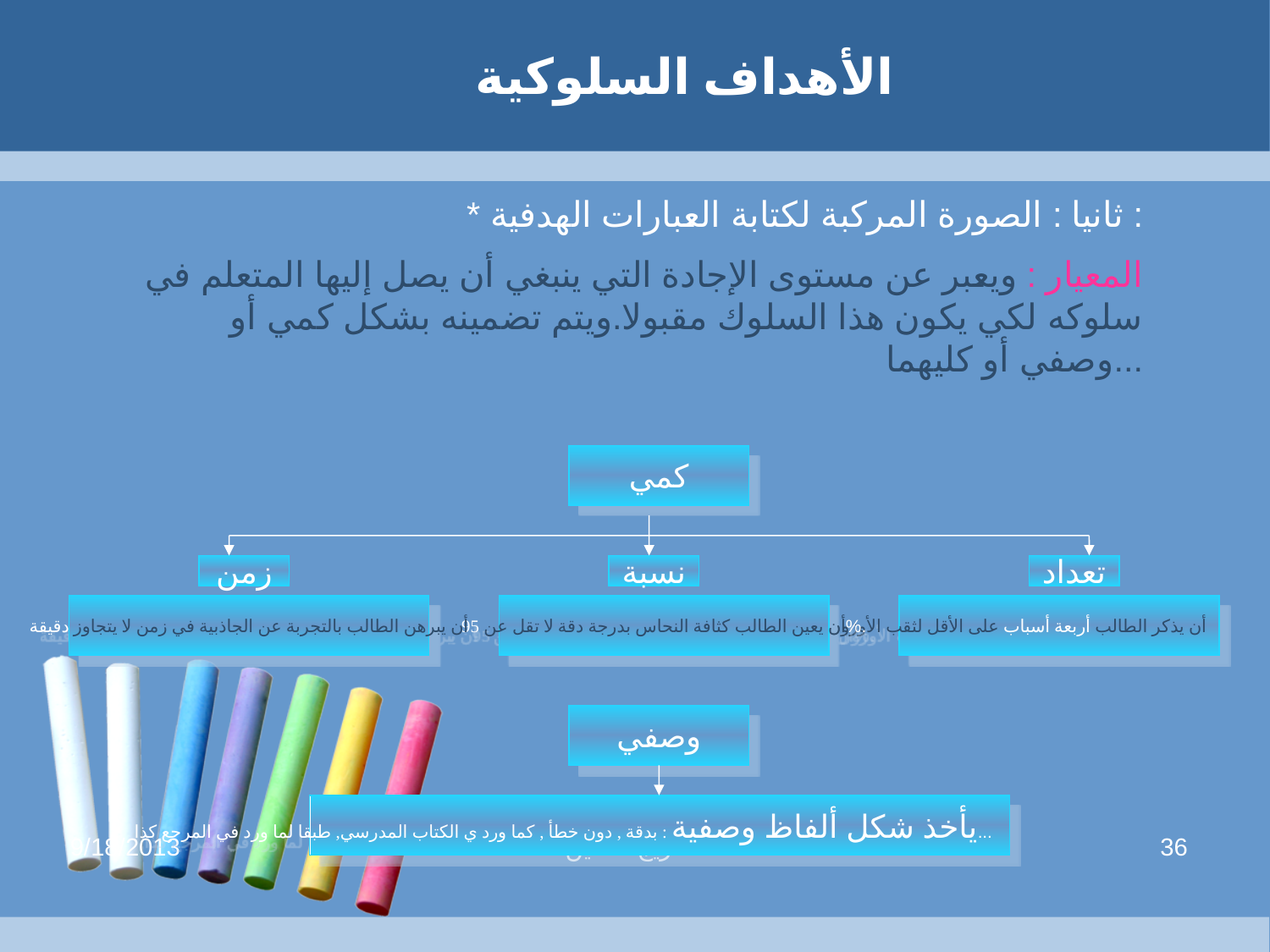

الأهداف السلوكية

* ثانيا : الصورة المركبة لكتابة العبارات الهدفية :
المعيار : ويعبر عن مستوى الإجادة التي ينبغي أن يصل إليها المتعلم في سلوكه لكي يكون هذا السلوك مقبولا.ويتم تضمينه بشكل كمي أو وصفي أو كليهما...

كمي

زمن
نسبة
تعداد
أن يبرهن الطالب بالتجربة عن الجاذبية في زمن لا يتجاوز دقيقة
أن يعين الطالب كثافة النحاس بدرجة دقة لا تقل عن 95%.
أن يذكر الطالب أربعة أسباب على الأقل لثقب الأوزون
وصفي

يأخذ شكل ألفاظ وصفية : بدقة , دون خطأ , كما ورد ي الكتاب المدرسي, طبقا لما ورد في المرجع كذا...
9/18/2013
أ.أريج الخنين
36